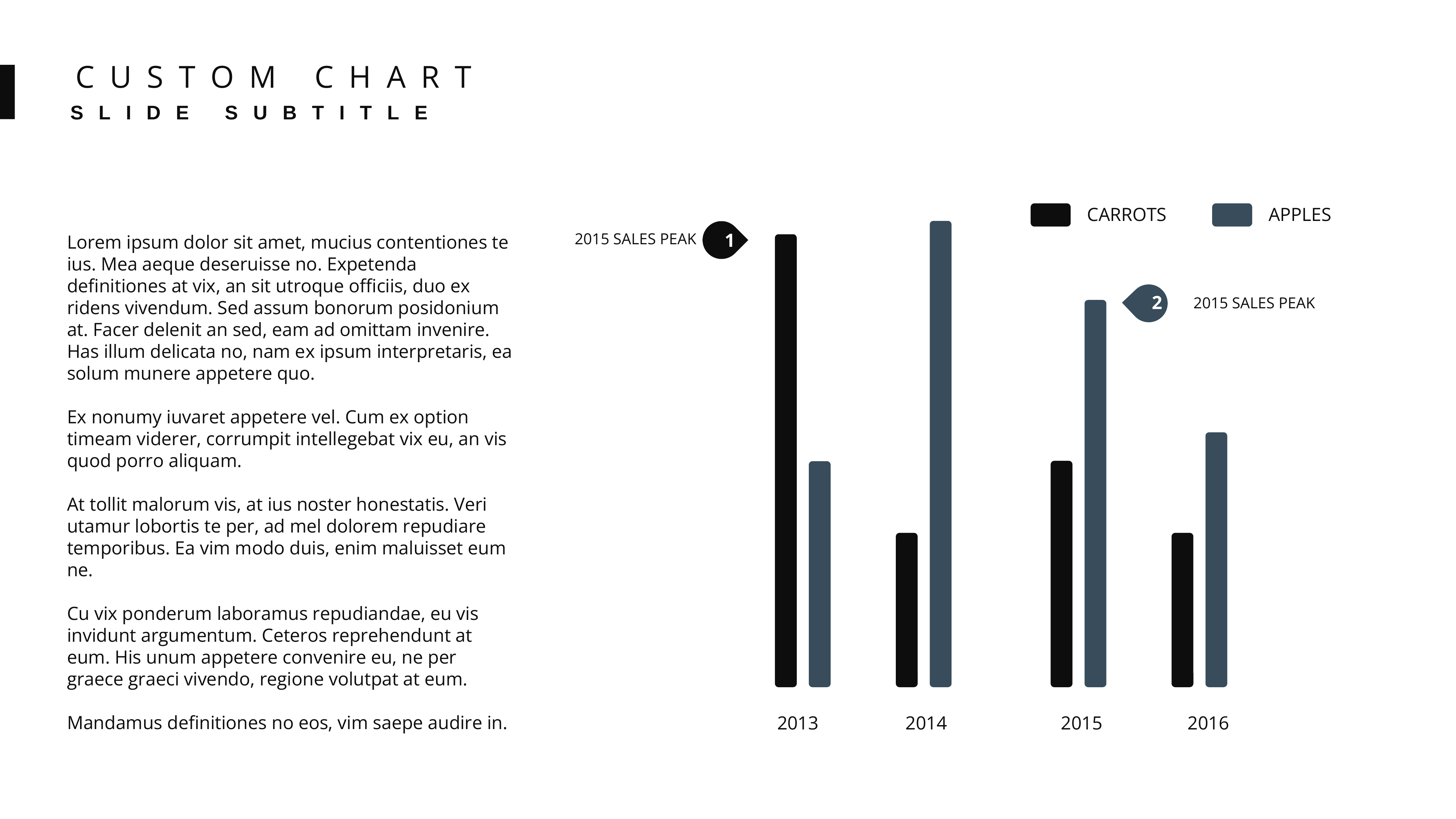

CUSTOM CHART

SLIDE SUBTITLE
CARROTS
APPLES

1
2015 SALES PEAK

2
2015 SALES PEAK

2013
2014
2015
2016
Lorem ipsum dolor sit amet, mucius contentiones te ius. Mea aeque deseruisse no. Expetenda definitiones at vix, an sit utroque officiis, duo ex ridens vivendum. Sed assum bonorum posidonium at. Facer delenit an sed, eam ad omittam invenire. Has illum delicata no, nam ex ipsum interpretaris, ea solum munere appetere quo.

Ex nonumy iuvaret appetere vel. Cum ex option timeam viderer, corrumpit intellegebat vix eu, an vis quod porro aliquam.

At tollit malorum vis, at ius noster honestatis. Veri utamur lobortis te per, ad mel dolorem repudiare temporibus. Ea vim modo duis, enim maluisset eum ne.

Cu vix ponderum laboramus repudiandae, eu vis invidunt argumentum. Ceteros reprehendunt at eum. His unum appetere convenire eu, ne per graece graeci vivendo, regione volutpat at eum.

Mandamus definitiones no eos, vim saepe audire in.